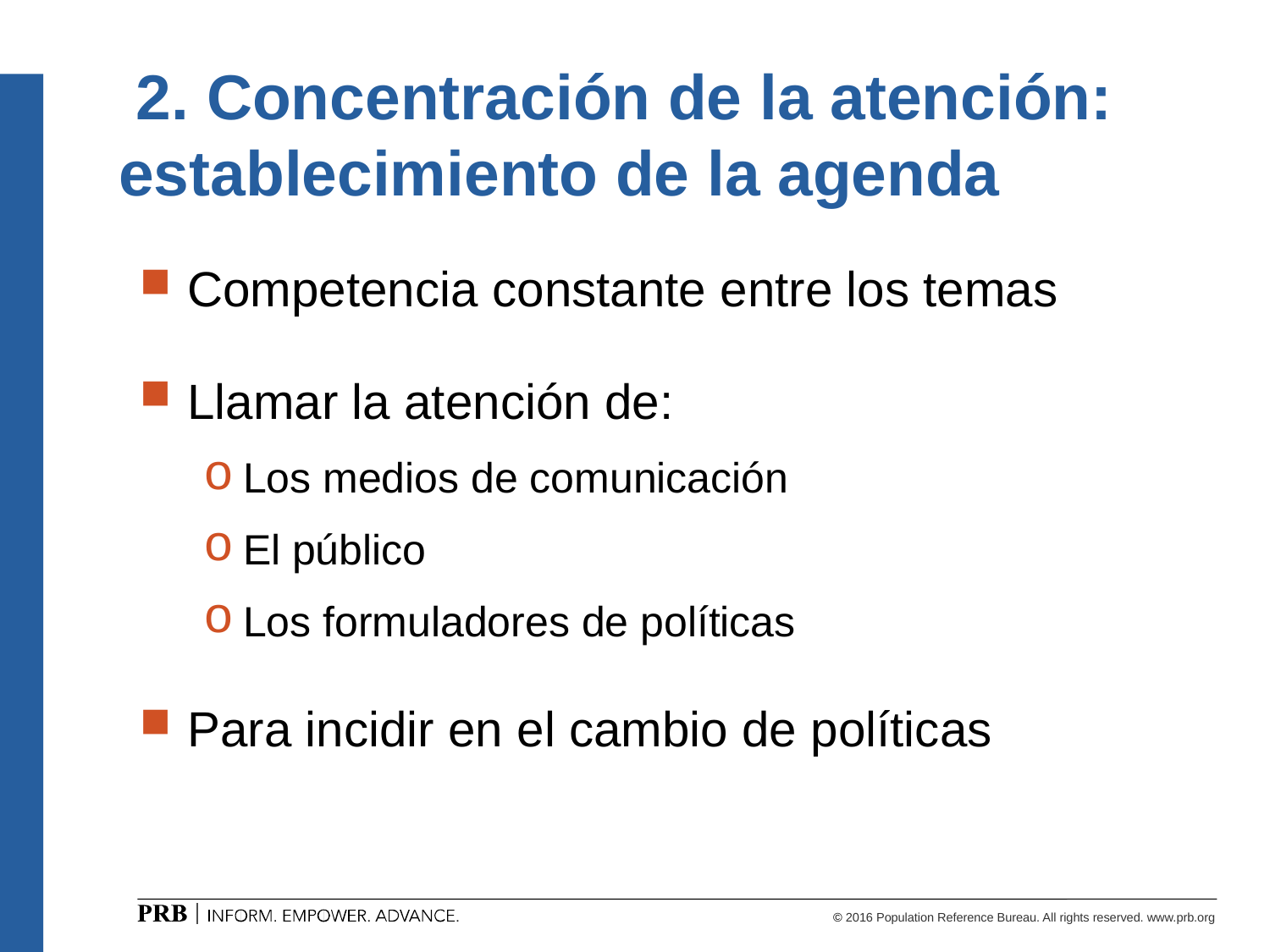

2. Concentración de la atención: establecimiento de la agenda
Competencia constante entre los temas
Llamar la atención de:
Los medios de comunicación
El público
Los formuladores de políticas
Para incidir en el cambio de políticas